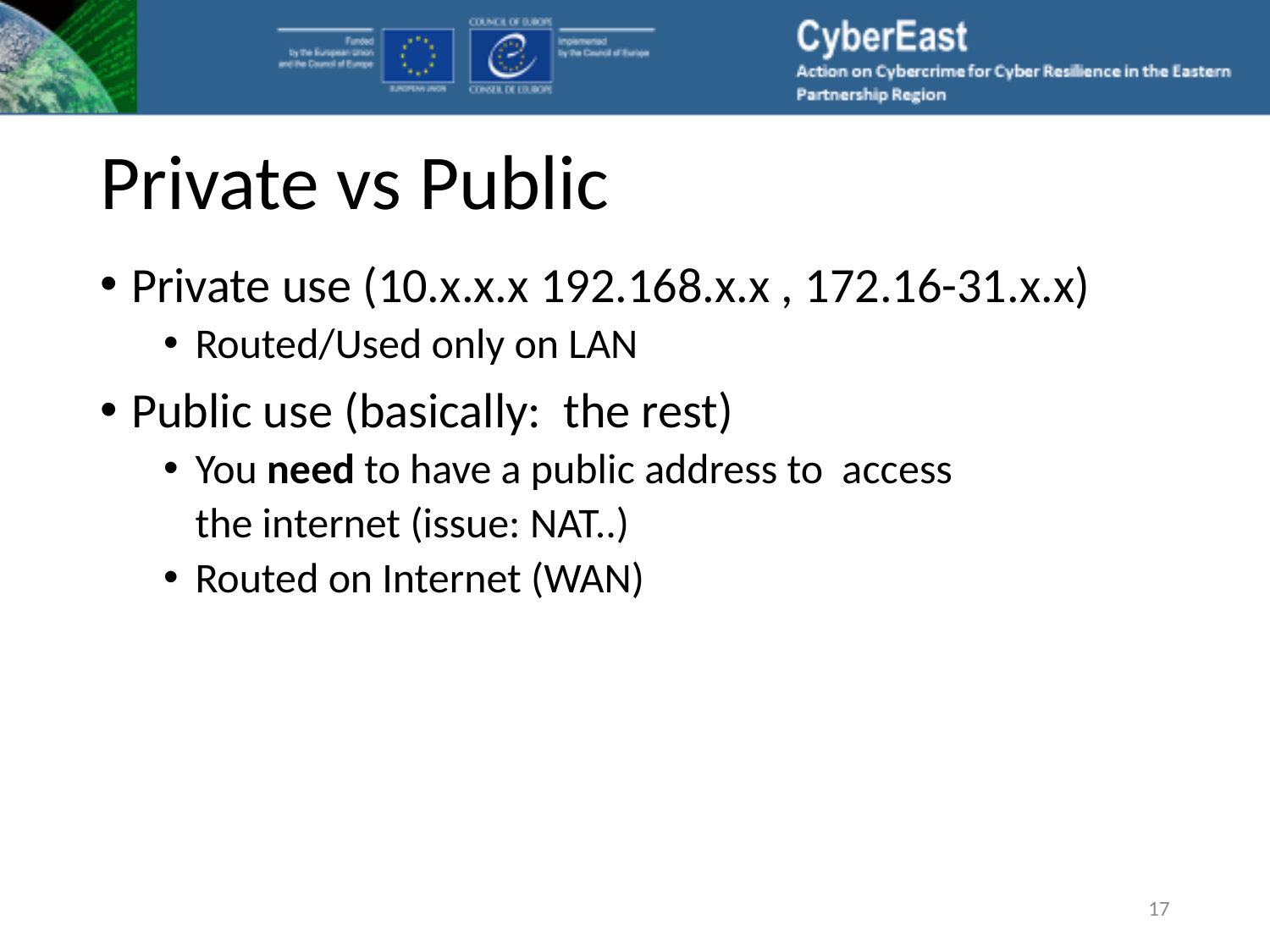

# Private vs Public
Private use (10.x.x.x 192.168.x.x , 172.16-31.x.x)
Routed/Used only on LAN
Public use (basically:  the rest)
You need to have a public address to  access
	the internet (issue: NAT..)
Routed on Internet (WAN)

17